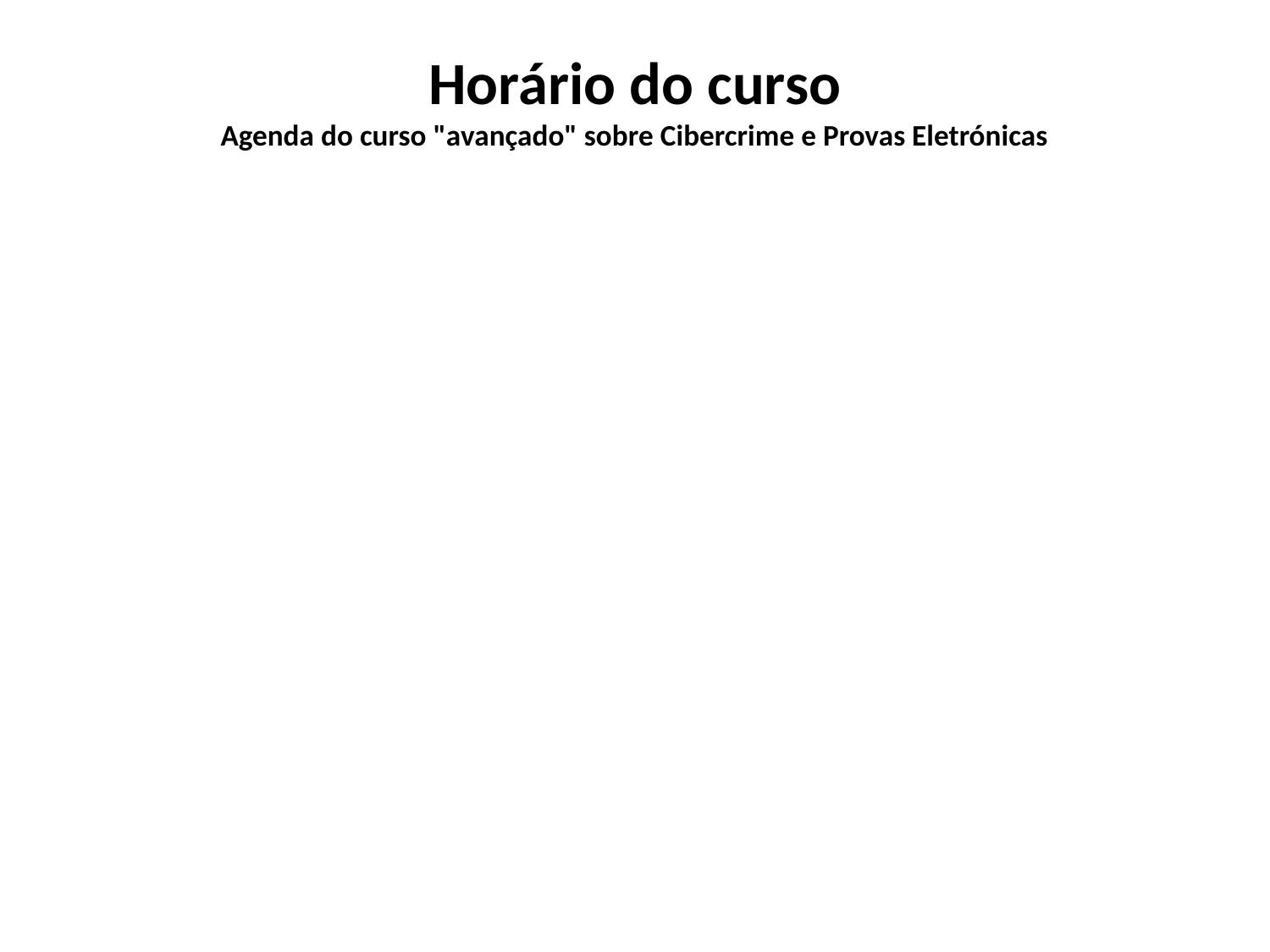

# Horário do curso Agenda do curso "avançado" sobre Cibercrime e Provas Eletrónicas